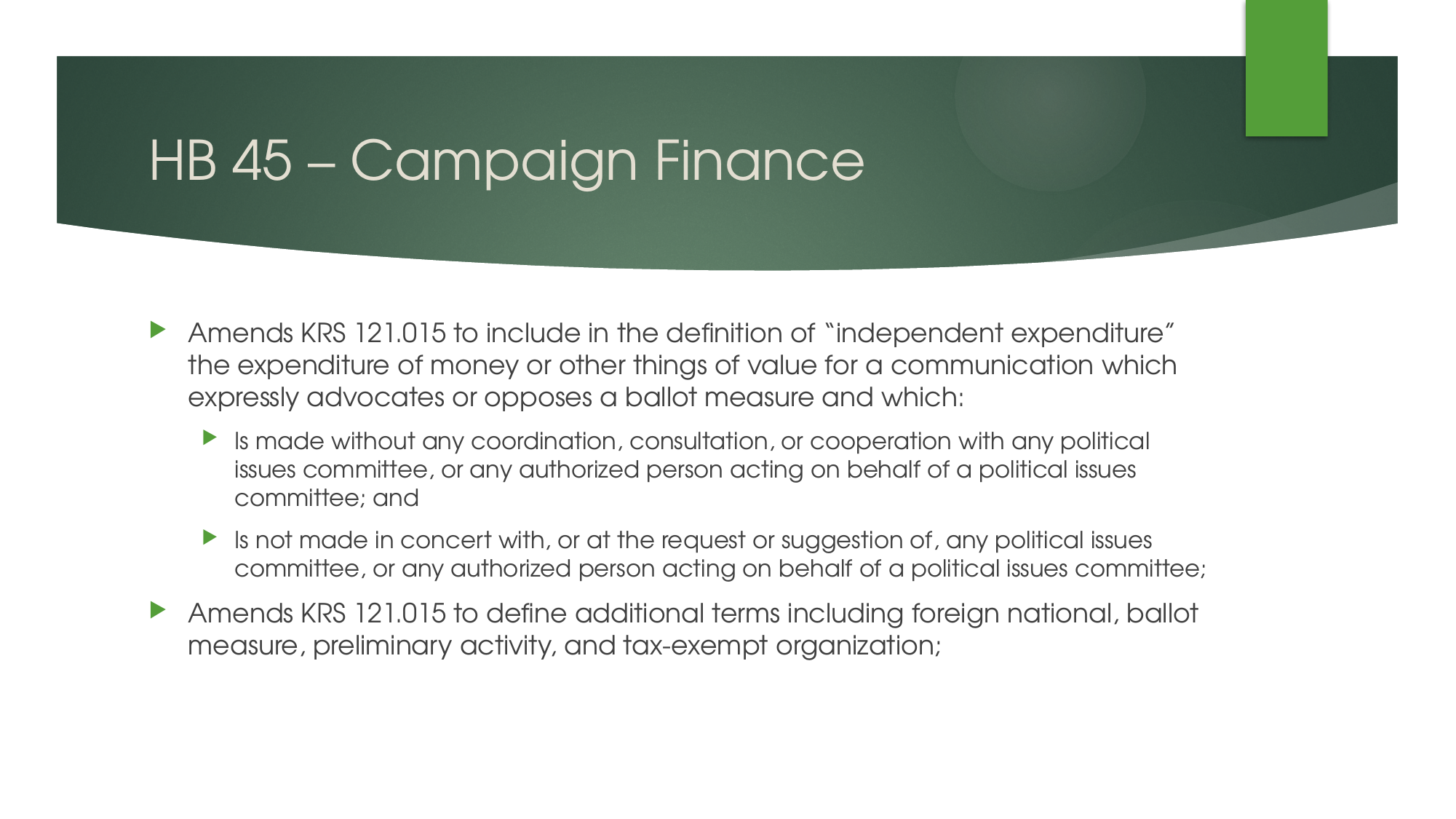

# HB 45 – Campaign Finance
Amends KRS 121.015 to include in the definition of “independent expenditure” the expenditure of money or other things of value for a communication which expressly advocates or opposes a ballot measure and which:
Is made without any coordination, consultation, or cooperation with any political issues committee, or any authorized person acting on behalf of a political issues committee; and
Is not made in concert with, or at the request or suggestion of, any political issues committee, or any authorized person acting on behalf of a political issues committee;
Amends KRS 121.015 to define additional terms including foreign national, ballot measure, preliminary activity, and tax-exempt organization;